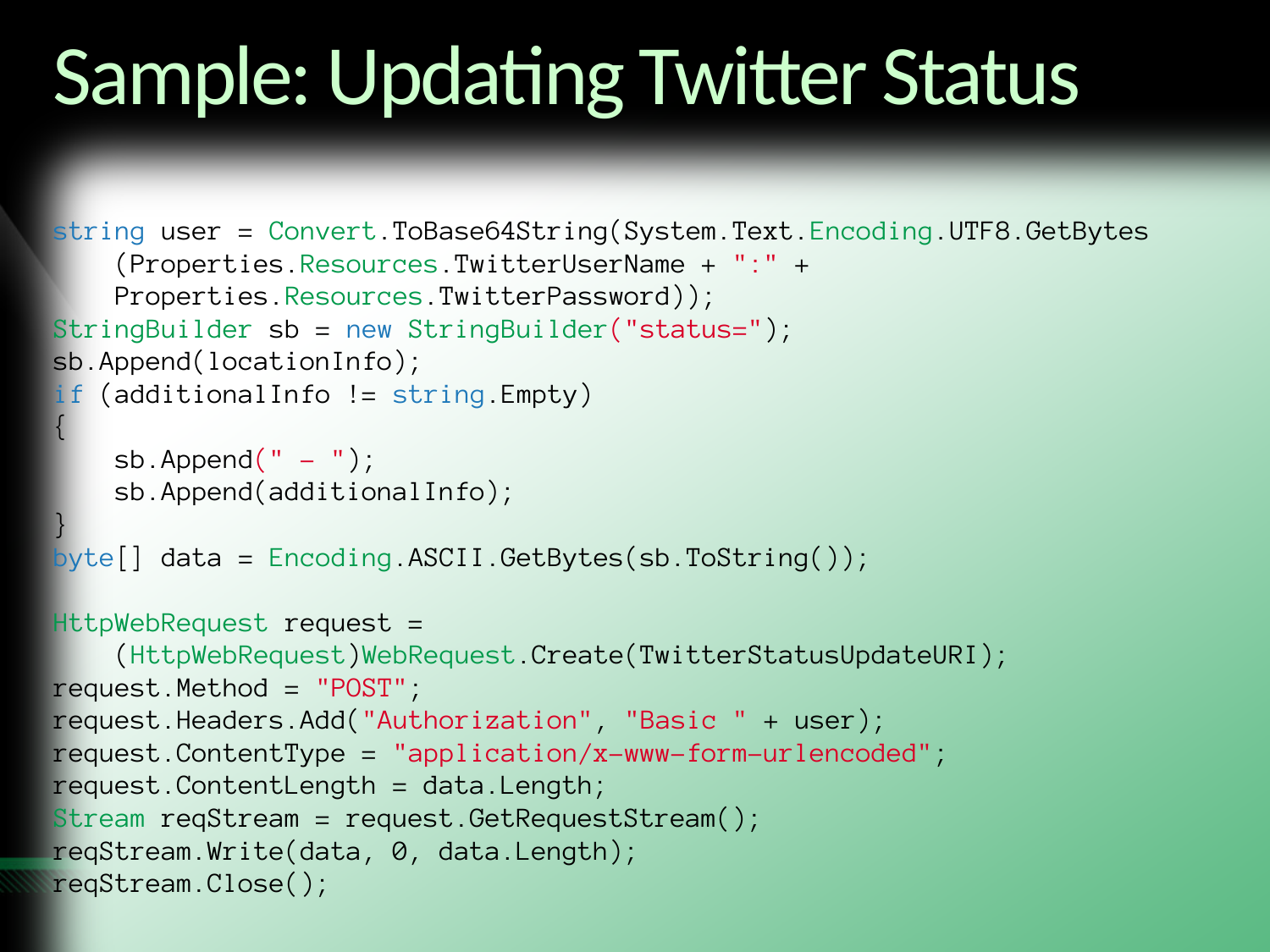

# Sample: Updating Twitter Status
string user = Convert.ToBase64String(System.Text.Encoding.UTF8.GetBytes
    (Properties.Resources.TwitterUserName + ":" +
    Properties.Resources.TwitterPassword));
StringBuilder sb = new StringBuilder("status=");
sb.Append(locationInfo);
if (additionalInfo != string.Empty)
{
    sb.Append(" - ");
    sb.Append(additionalInfo);
}
byte[] data = Encoding.ASCII.GetBytes(sb.ToString());

HttpWebRequest request =
    (HttpWebRequest)WebRequest.Create(TwitterStatusUpdateURI);
request.Method = "POST";
request.Headers.Add("Authorization", "Basic " + user);
request.ContentType = "application/x-www-form-urlencoded";
request.ContentLength = data.Length;
Stream reqStream = request.GetRequestStream();
reqStream.Write(data, 0, data.Length);
reqStream.Close();